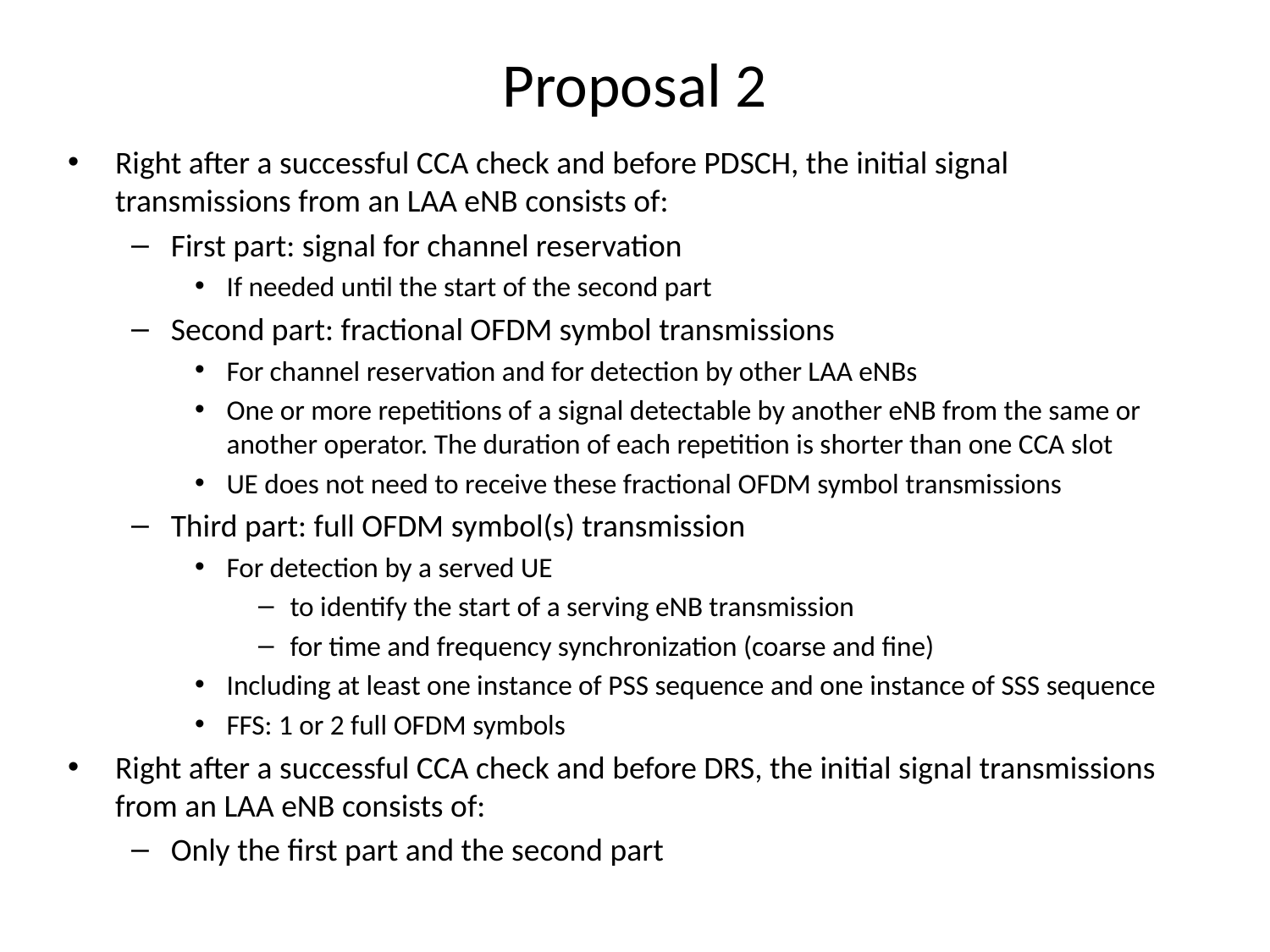

# Proposal 2
Right after a successful CCA check and before PDSCH, the initial signal transmissions from an LAA eNB consists of:
First part: signal for channel reservation
If needed until the start of the second part
Second part: fractional OFDM symbol transmissions
For channel reservation and for detection by other LAA eNBs
One or more repetitions of a signal detectable by another eNB from the same or another operator. The duration of each repetition is shorter than one CCA slot
UE does not need to receive these fractional OFDM symbol transmissions
Third part: full OFDM symbol(s) transmission
For detection by a served UE
to identify the start of a serving eNB transmission
for time and frequency synchronization (coarse and fine)
Including at least one instance of PSS sequence and one instance of SSS sequence
FFS: 1 or 2 full OFDM symbols
Right after a successful CCA check and before DRS, the initial signal transmissions from an LAA eNB consists of:
Only the first part and the second part